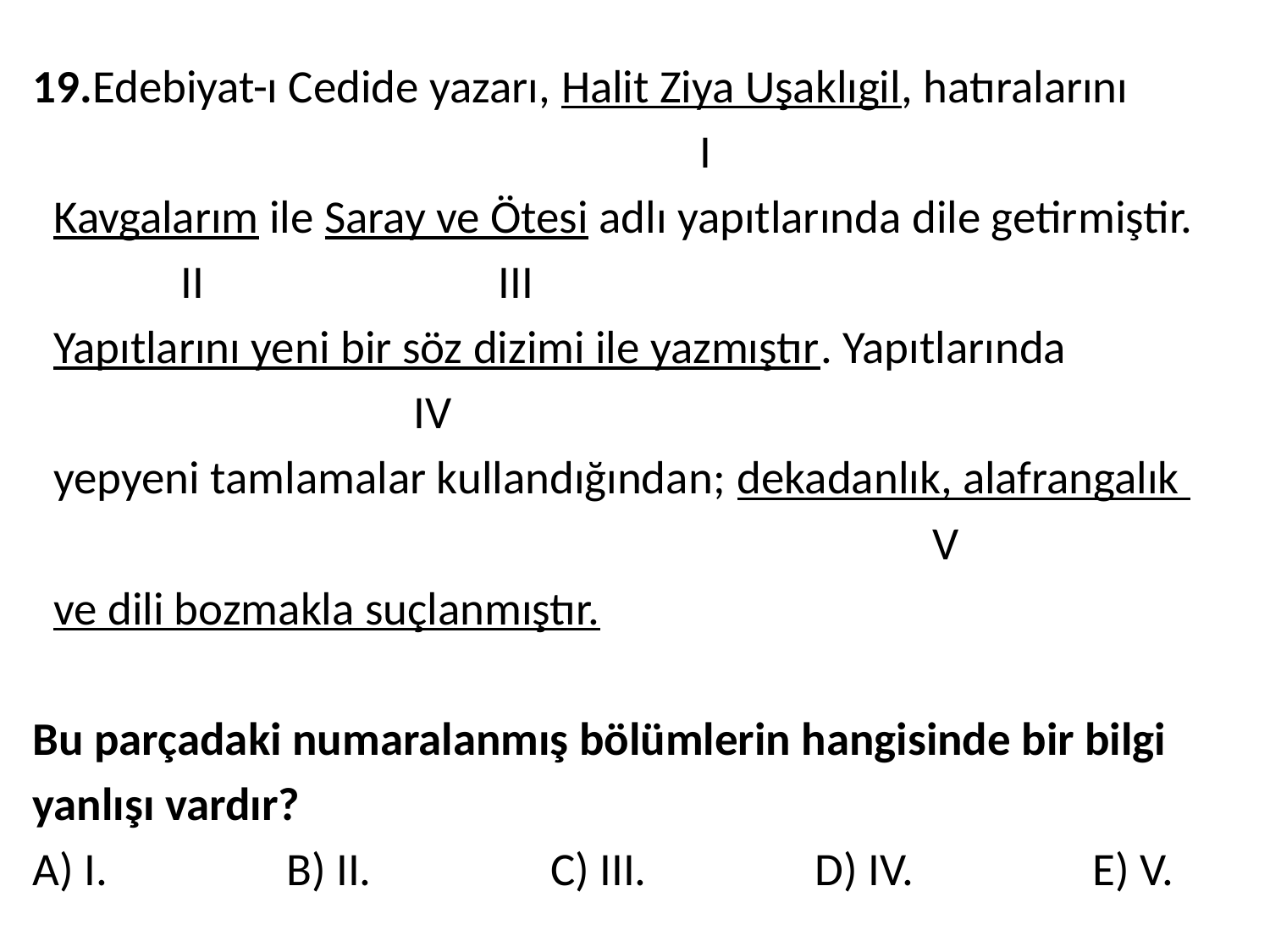

19.Edebiyat-ı Cedide yazarı, Halit Ziya Uşaklıgil, hatıralarını
                                                               I
  Kavgalarım ile Saray ve Ötesi adlı yapıtlarında dile getirmiştir.
              II                            III
  Yapıtlarını yeni bir söz dizimi ile yazmıştır. Yapıtlarında
                                    IV
  yepyeni tamlamalar kullandığından; dekadanlık, alafrangalık
                                                                                     V
  ve dili bozmakla suçlanmıştır.

Bu parçadaki numaralanmış bölümlerin hangisinde bir bilgi
yanlışı vardır?
A) I.                 B) II.                 C) III.                D) IV.                 E) V.